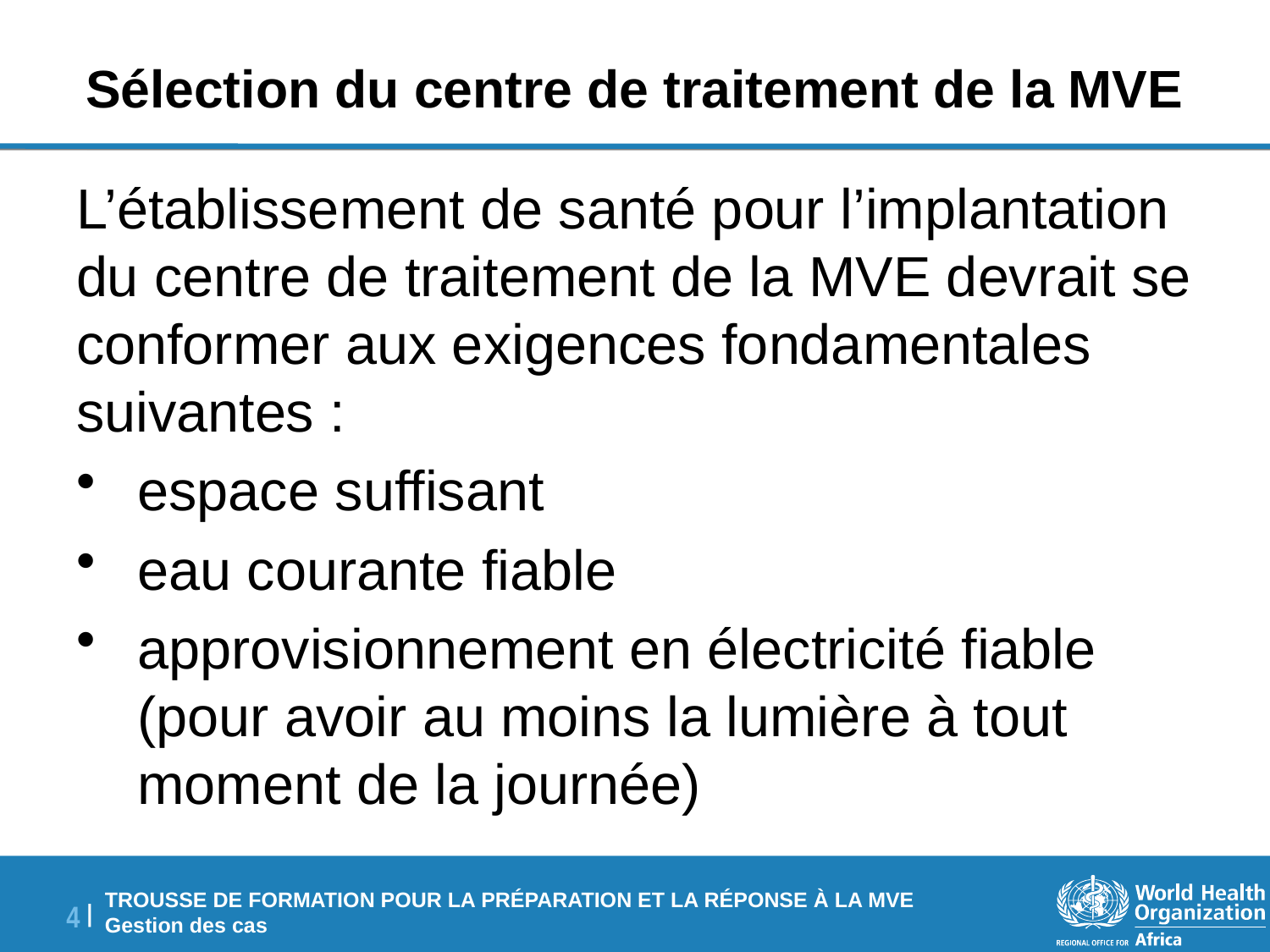

# Sélection du centre de traitement de la MVE
L’établissement de santé pour l’implantation du centre de traitement de la MVE devrait se conformer aux exigences fondamentales suivantes :
espace suffisant
eau courante fiable
approvisionnement en électricité fiable (pour avoir au moins la lumière à tout moment de la journée)